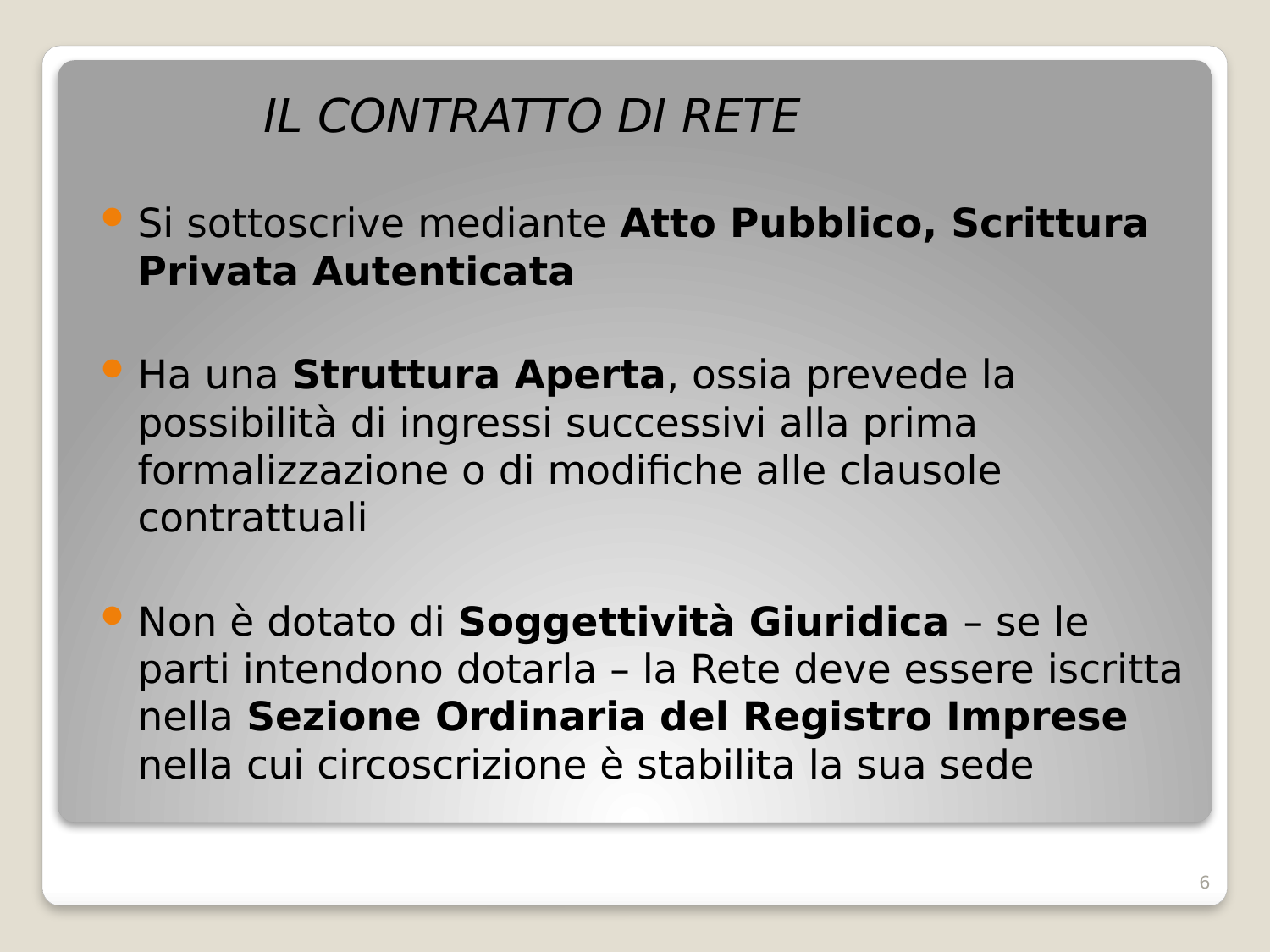

IL CONTRATTO DI RETE

Si sottoscrive mediante Atto Pubblico, Scrittura Privata Autenticata

Ha una Struttura Aperta, ossia prevede la possibilità di ingressi successivi alla prima formalizzazione o di modifiche alle clausole contrattuali

Non è dotato di Soggettività Giuridica – se le parti intendono dotarla – la Rete deve essere iscritta nella Sezione Ordinaria del Registro Imprese nella cui circoscrizione è stabilita la sua sede

6